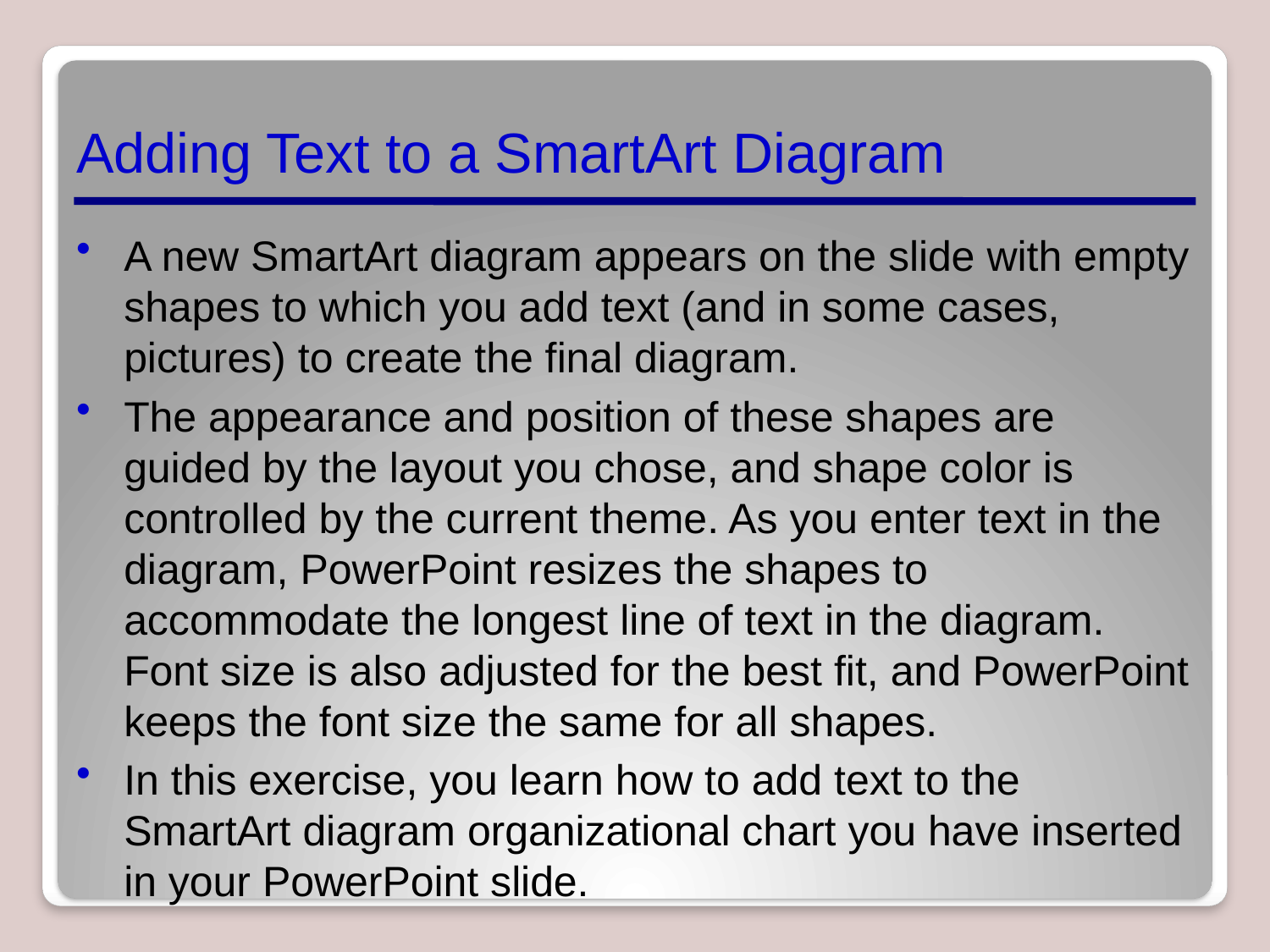

# Adding Text to a SmartArt Diagram
A new SmartArt diagram appears on the slide with empty shapes to which you add text (and in some cases, pictures) to create the final diagram.
The appearance and position of these shapes are guided by the layout you chose, and shape color is controlled by the current theme. As you enter text in the diagram, PowerPoint resizes the shapes to accommodate the longest line of text in the diagram. Font size is also adjusted for the best fit, and PowerPoint keeps the font size the same for all shapes.
In this exercise, you learn how to add text to the SmartArt diagram organizational chart you have inserted in your PowerPoint slide.